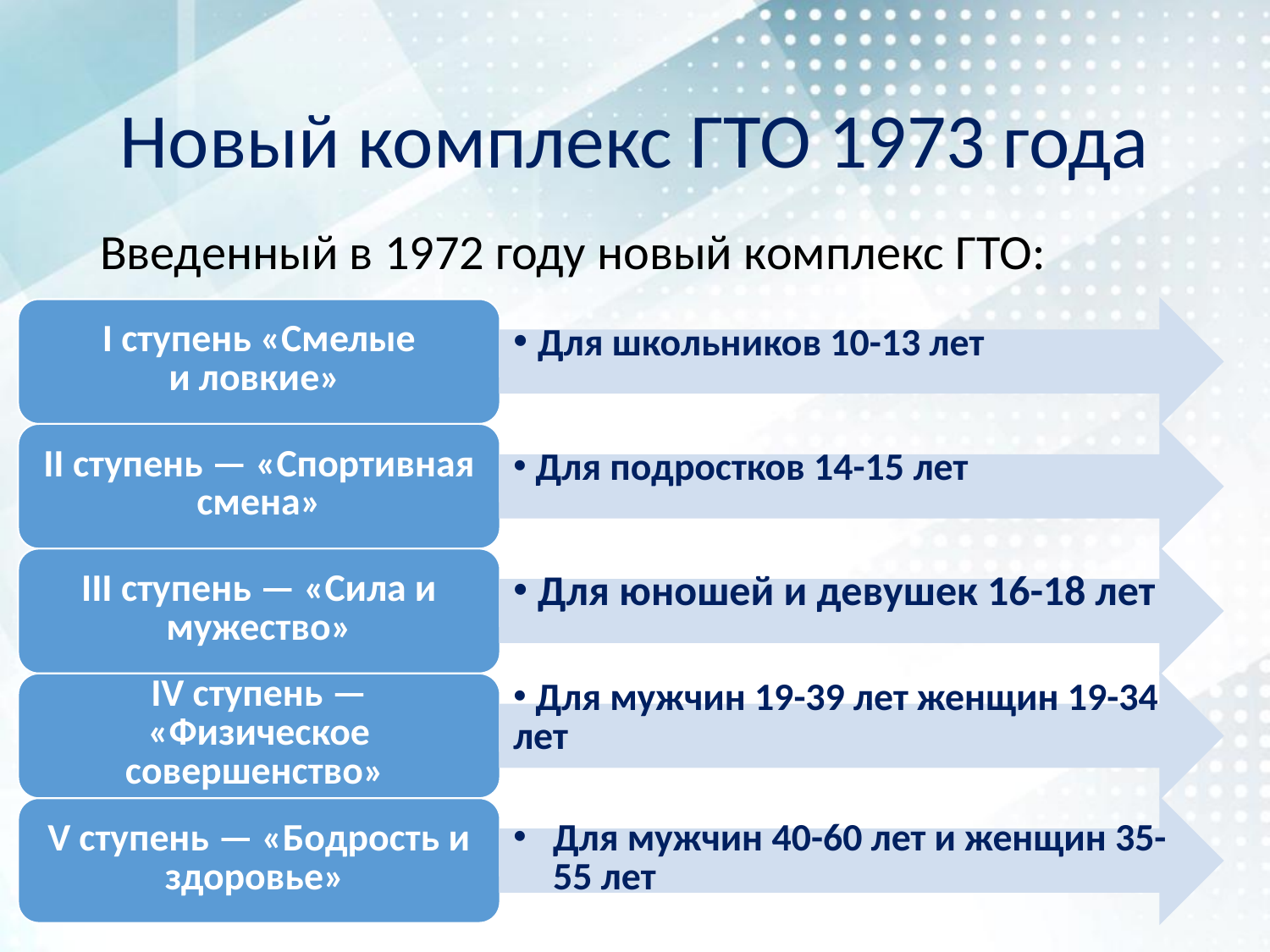

# Новый комплекс ГТО 1973 года
Введенный в 1972 году новый комплекс ГТО:
I ступень «Смелые и ловкие»
III ступень — «Сила и мужество»
IV ступень — «Физическое совершенство»
V ступень — «Бодрость и здоровье»
 Для школьников 10-13 лет
 Для подростков 14-15 лет
 Для юношей и девушек 16-18 лет
 Для мужчин 19-39 лет женщин 19-34  лет
Для мужчин 40-60 лет и женщин 35- 55 лет